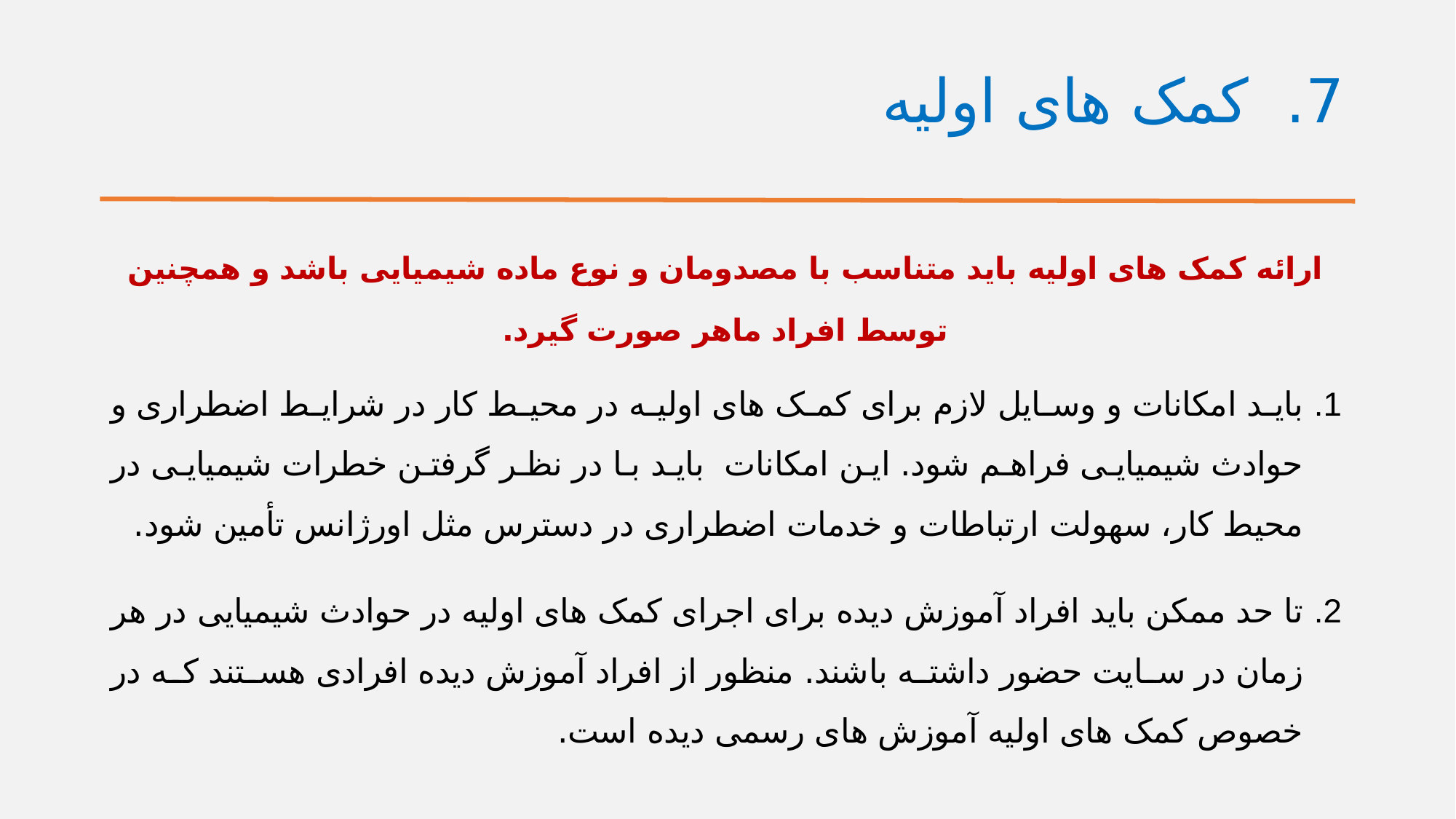

# 7.  کمک های اولیه
ارائه کمک های اولیه باید متناسب با مصدومان و نوع ماده شیمیایی باشد و همچنین توسط افراد ماهر صورت گیرد.
باید امکانات و وسایل لازم برای کمک های اولیه در محیط کار در شرایط اضطراری و حوادث شیمیایی فراهم شود. این امکانات  باید با در نظر گرفتن خطرات شیمیایی در محیط کار، سهولت ارتباطات و خدمات اضطراری در دسترس مثل اورژانس تأمین شود.
تا حد ممکن باید افراد آموزش دیده برای اجرای کمک های اولیه در حوادث شیمیایی در هر زمان در سایت حضور داشته باشند. منظور از افراد آموزش دیده افرادی هستند که در خصوص کمک های اولیه آموزش های رسمی دیده است.